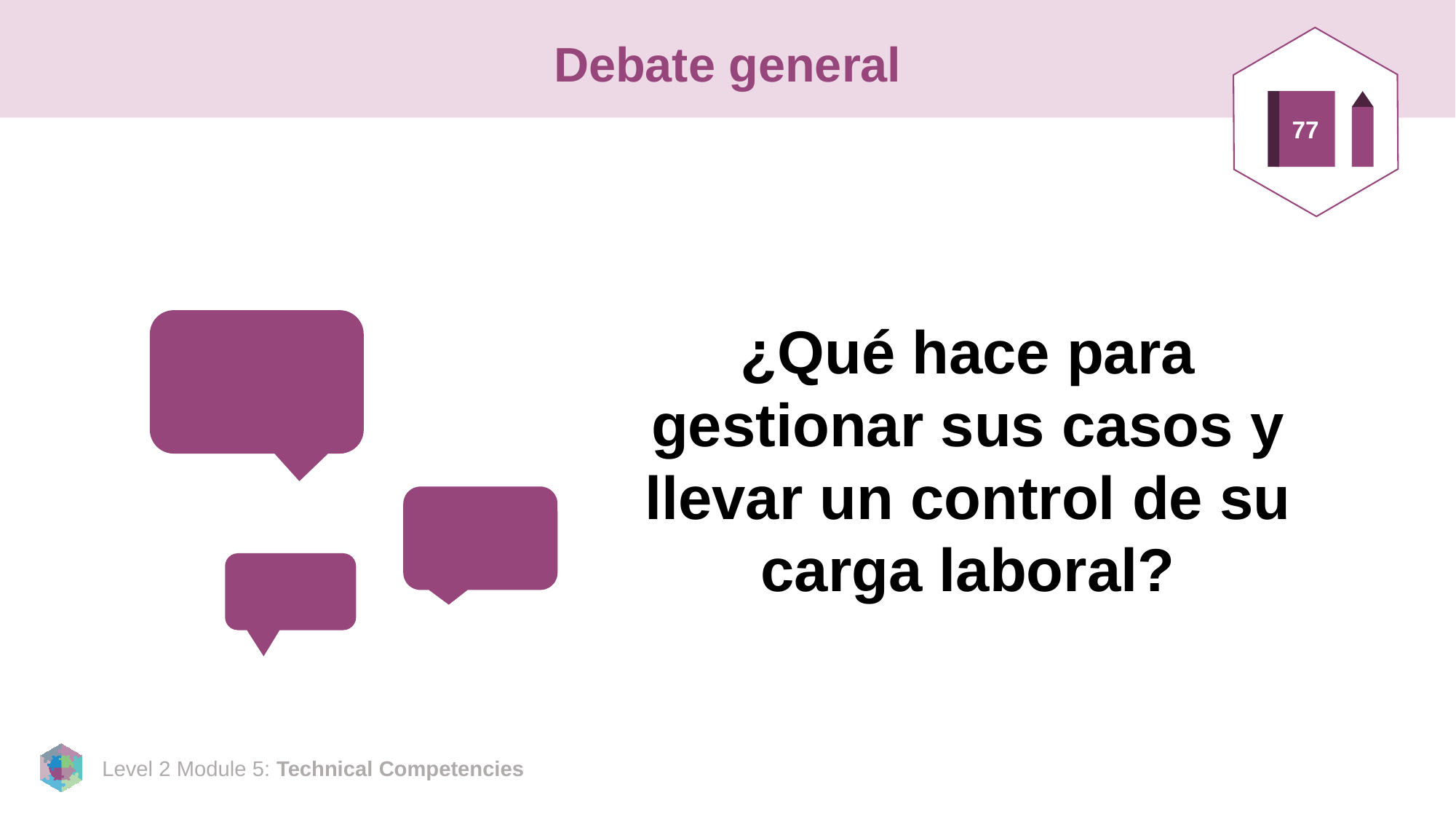

# Debate general

77

¿Qué hace para gestionar sus casos y llevar un control de su carga laboral?